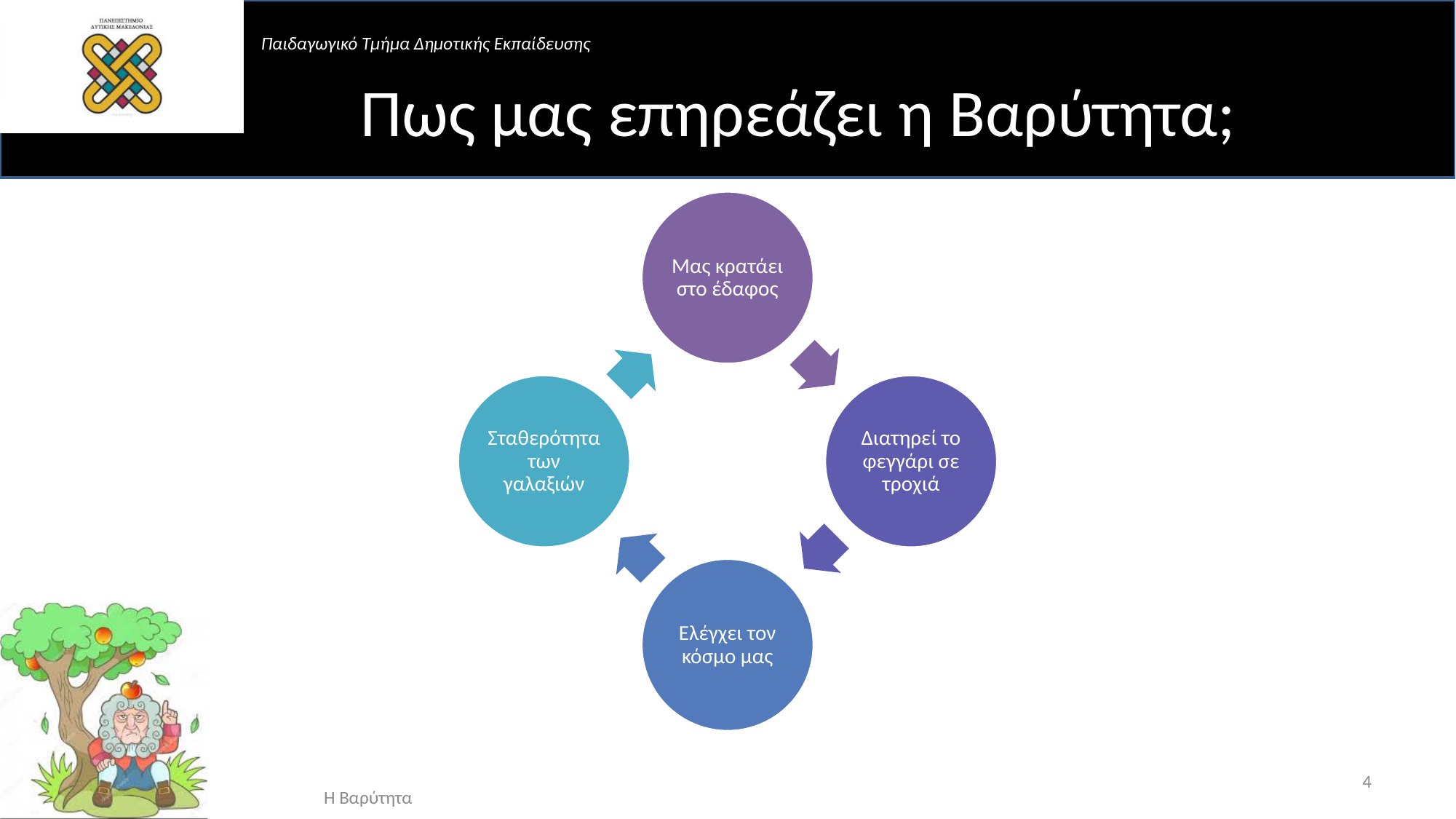

# Πως μας επηρεάζει η Βαρύτητα;
Μας κρατάει στο έδαφος

Διατηρεί το φεγγάρι σε τροχιά

Ελέγχει τον κόσμο μας

Σταθερότητα των γαλαξιών

4
Η Βαρύτητα